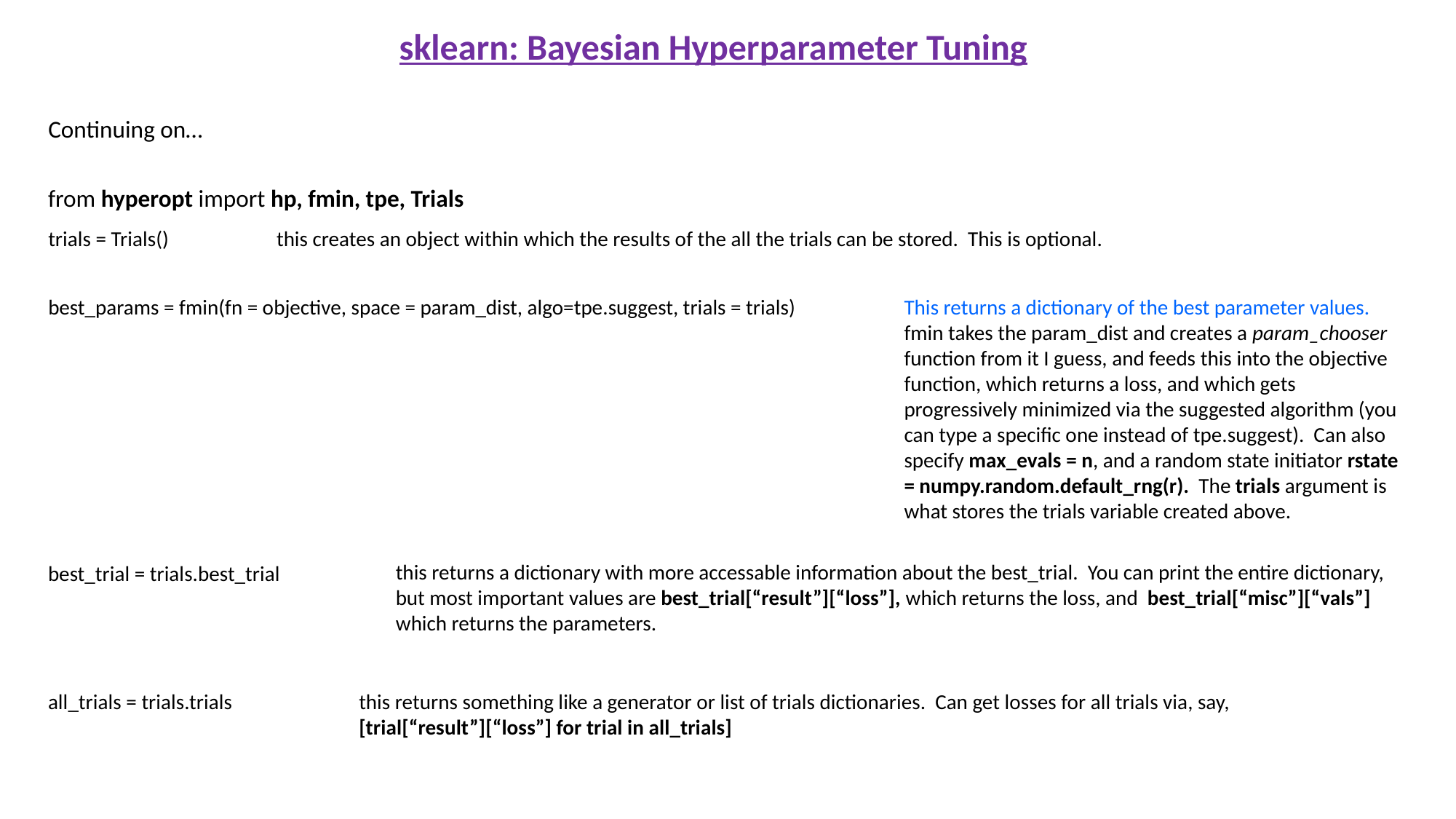

sklearn: Bayesian Hyperparameter Tuning
Continuing on…
from hyperopt import hp, fmin, tpe, Trials
trials = Trials()
this creates an object within which the results of the all the trials can be stored.  This is optional.
best_params = fmin(fn = objective, space = param_dist, algo=tpe.suggest, trials = trials)
This returns a dictionary of the best parameter values. fmin takes the param_dist and creates a param_chooser function from it I guess, and feeds this into the objective function, which returns a loss, and which gets progressively minimized via the suggested algorithm (you can type a specific one instead of tpe.suggest).  Can also specify max_evals = n, and a random state initiator rstate = numpy.random.default_rng(r).  The trials argument is what stores the trials variable created above.
this returns a dictionary with more accessable information about the best_trial.  You can print the entire dictionary, but most important values are best_trial[“result”][“loss”], which returns the loss, and  best_trial[“misc”][“vals”] which returns the parameters.
best_trial = trials.best_trial
all_trials = trials.trials
this returns something like a generator or list of trials dictionaries.  Can get losses for all trials via, say,
[trial[“result”][“loss”] for trial in all_trials]